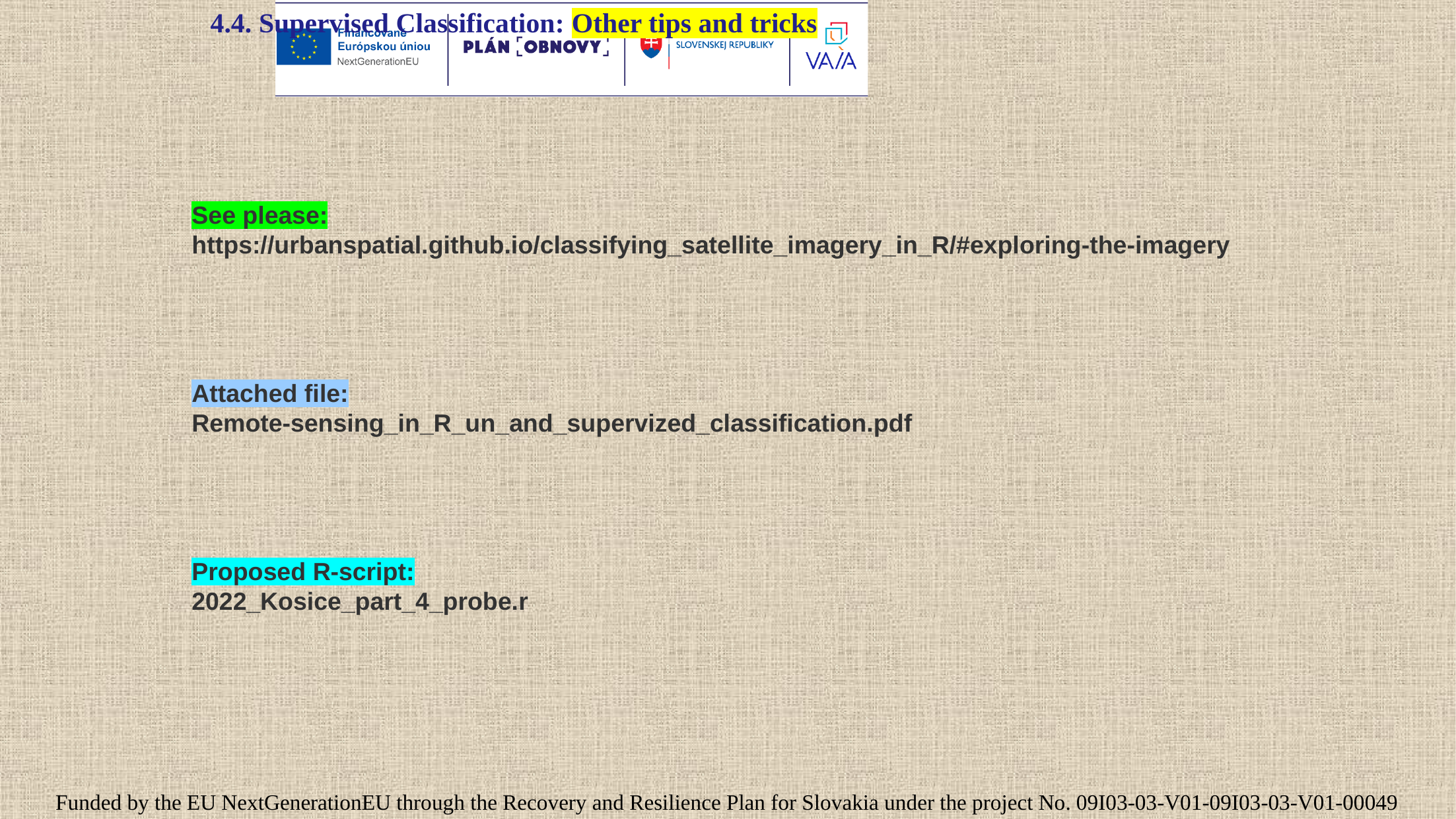

4.4. Supervised Classification: Other tips and tricks
See please:
https://urbanspatial.github.io/classifying_satellite_imagery_in_R/#exploring-the-imagery

Attached file:
Remote-sensing_in_R_un_and_supervized_classification.pdf

Proposed R-script:
2022_Kosice_part_4_probe.r